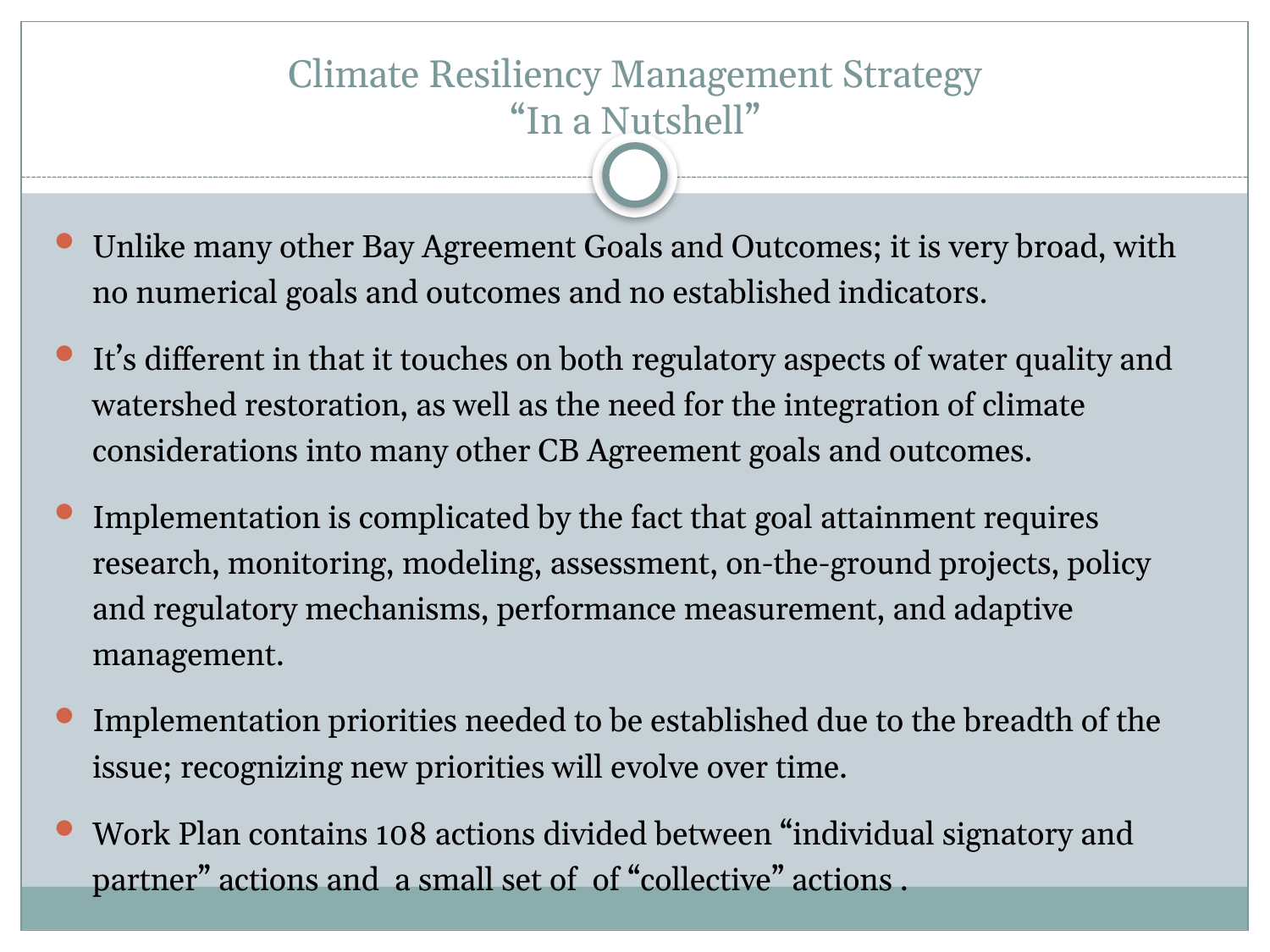

# Climate Resiliency Management Strategy “In a Nutshell”
Unlike many other Bay Agreement Goals and Outcomes; it is very broad, with no numerical goals and outcomes and no established indicators.
It’s different in that it touches on both regulatory aspects of water quality and watershed restoration, as well as the need for the integration of climate considerations into many other CB Agreement goals and outcomes.
Implementation is complicated by the fact that goal attainment requires  research, monitoring, modeling, assessment, on-the-ground projects, policy and regulatory mechanisms, performance measurement, and adaptive management.
Implementation priorities needed to be established due to the breadth of the issue; recognizing new priorities will evolve over time.
Work Plan contains 108 actions divided between “individual signatory and partner” actions and  a small set of  of “collective” actions .